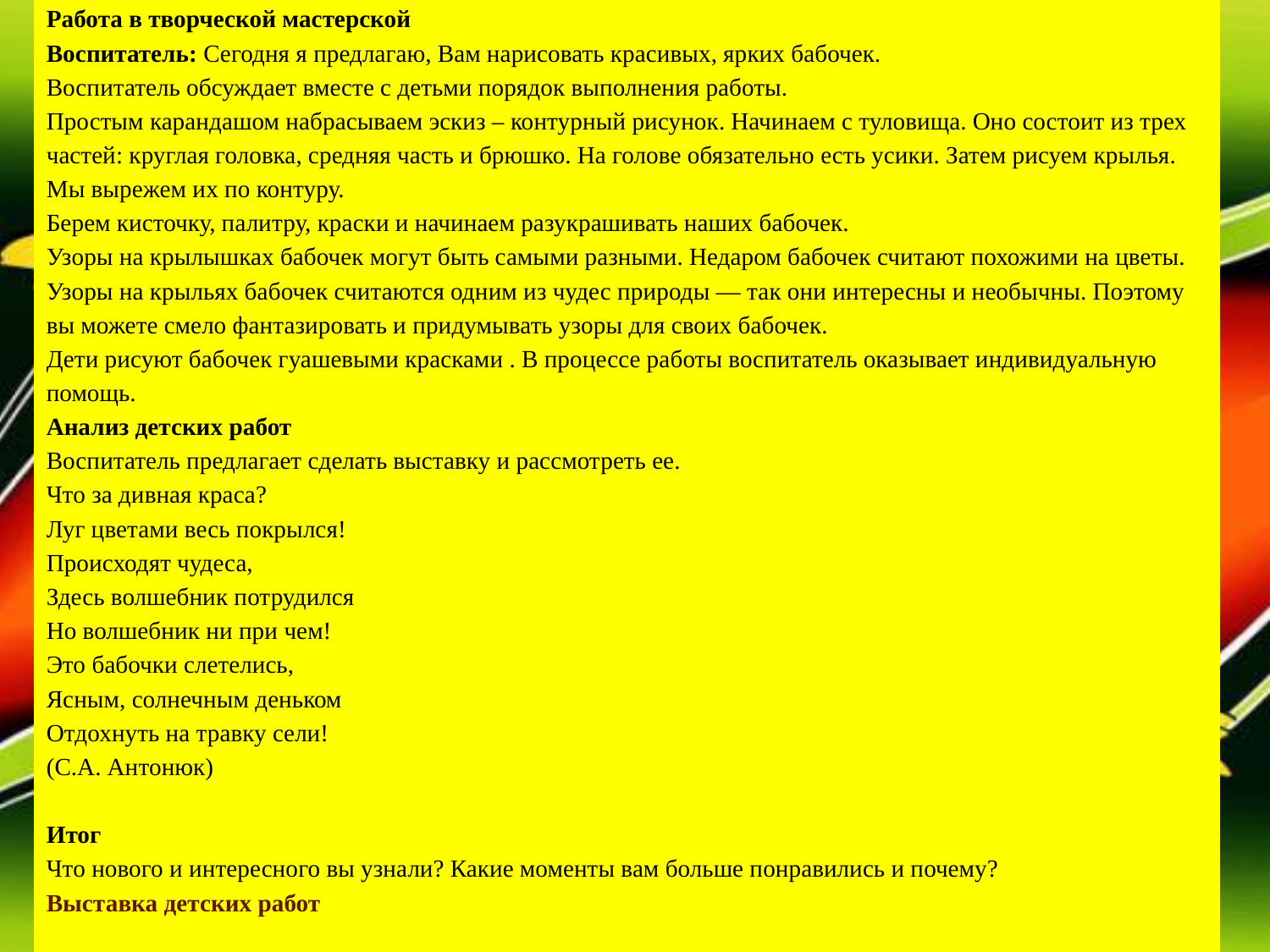

Работа в творческой мастерской
Воспитатель: Сегодня я предлагаю, Вам нарисовать красивых, ярких бабочек.
Воспитатель обсуждает вместе с детьми порядок выполнения работы. 
Простым карандашом набрасываем эскиз – контурный рисунок. Начинаем с туловища. Оно состоит из трех частей: круглая головка, средняя часть и брюшко. На голове обязательно есть усики. Затем рисуем крылья.  Мы вырежем их по контуру.
Берем кисточку, палитру, краски и начинаем разукрашивать наших бабочек.
Узоры на крылышках бабочек могут быть самыми разными. Недаром бабочек считают похожими на цветы. Узоры на крыльях бабочек считаются одним из чудес природы — так они интересны и необычны. Поэтому вы можете смело фантазировать и придумывать узоры для своих бабочек.
Дети рисуют бабочек гуашевыми красками . В процессе работы воспитатель оказывает индивидуальную помощь.
Анализ детских работ
Воспитатель предлагает сделать выставку и рассмотреть ее.
Что за дивная краса?
Луг цветами весь покрылся!
Происходят чудеса,
Здесь волшебник потрудился
Но волшебник ни при чем!
Это бабочки слетелись,
Ясным, солнечным деньком
Отдохнуть на травку сели!
(С.А. Антонюк)
Итог
Что нового и интересного вы узнали? Какие моменты вам больше понравились и почему?
Выставка детских работ